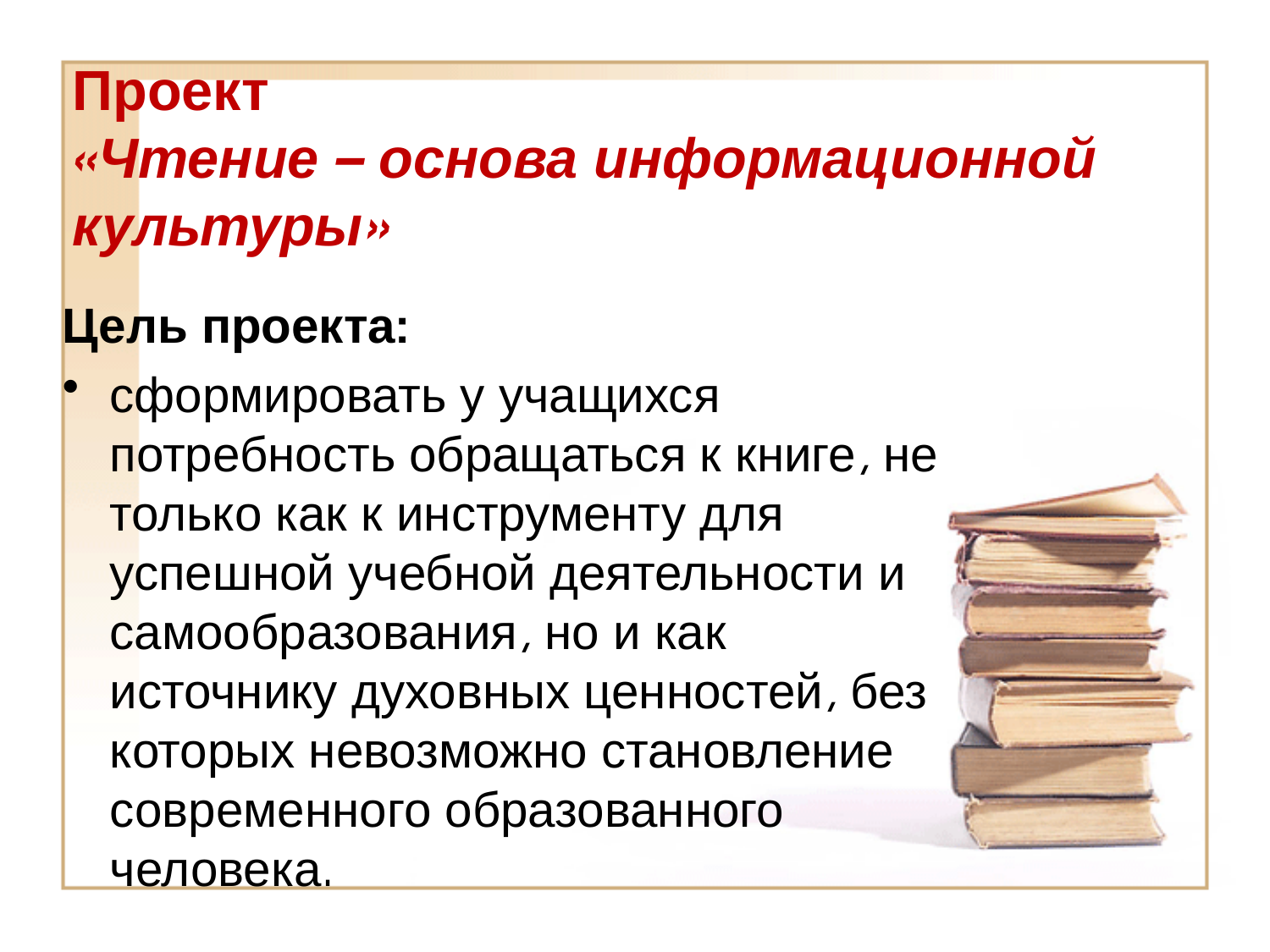

# Проект «Чтение – основа информационной культуры»
Цель проекта:
сформировать у учащихся потребность обращаться к книге, не только как к инструменту для успешной учебной деятельности и самообразования, но и как источнику духовных ценностей, без которых невозможно становление современного образованного человека.